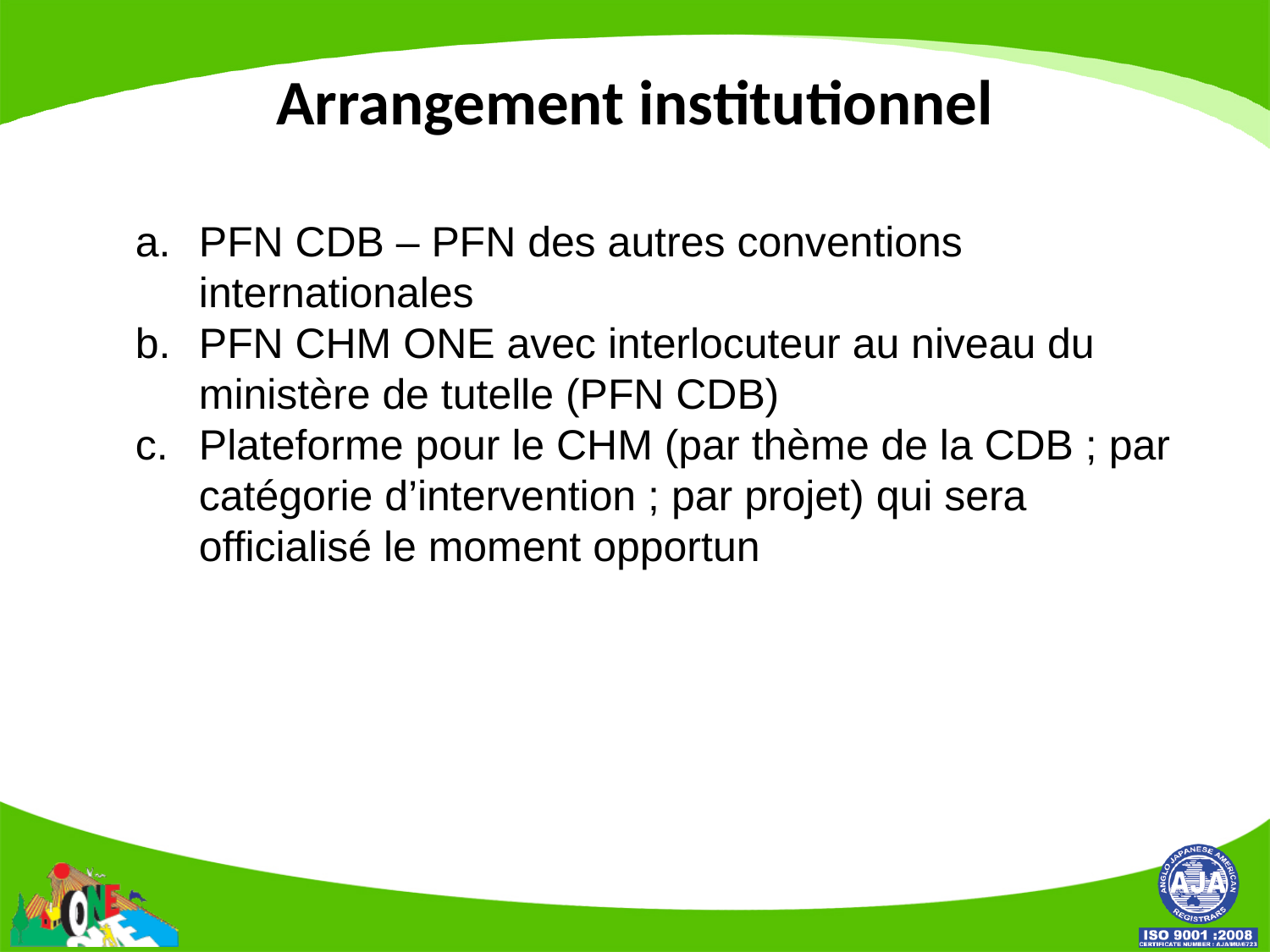

# Arrangement institutionnel
PFN CDB – PFN des autres conventions internationales
PFN CHM ONE avec interlocuteur au niveau du ministère de tutelle (PFN CDB)
Plateforme pour le CHM (par thème de la CDB ; par catégorie d’intervention ; par projet) qui sera officialisé le moment opportun